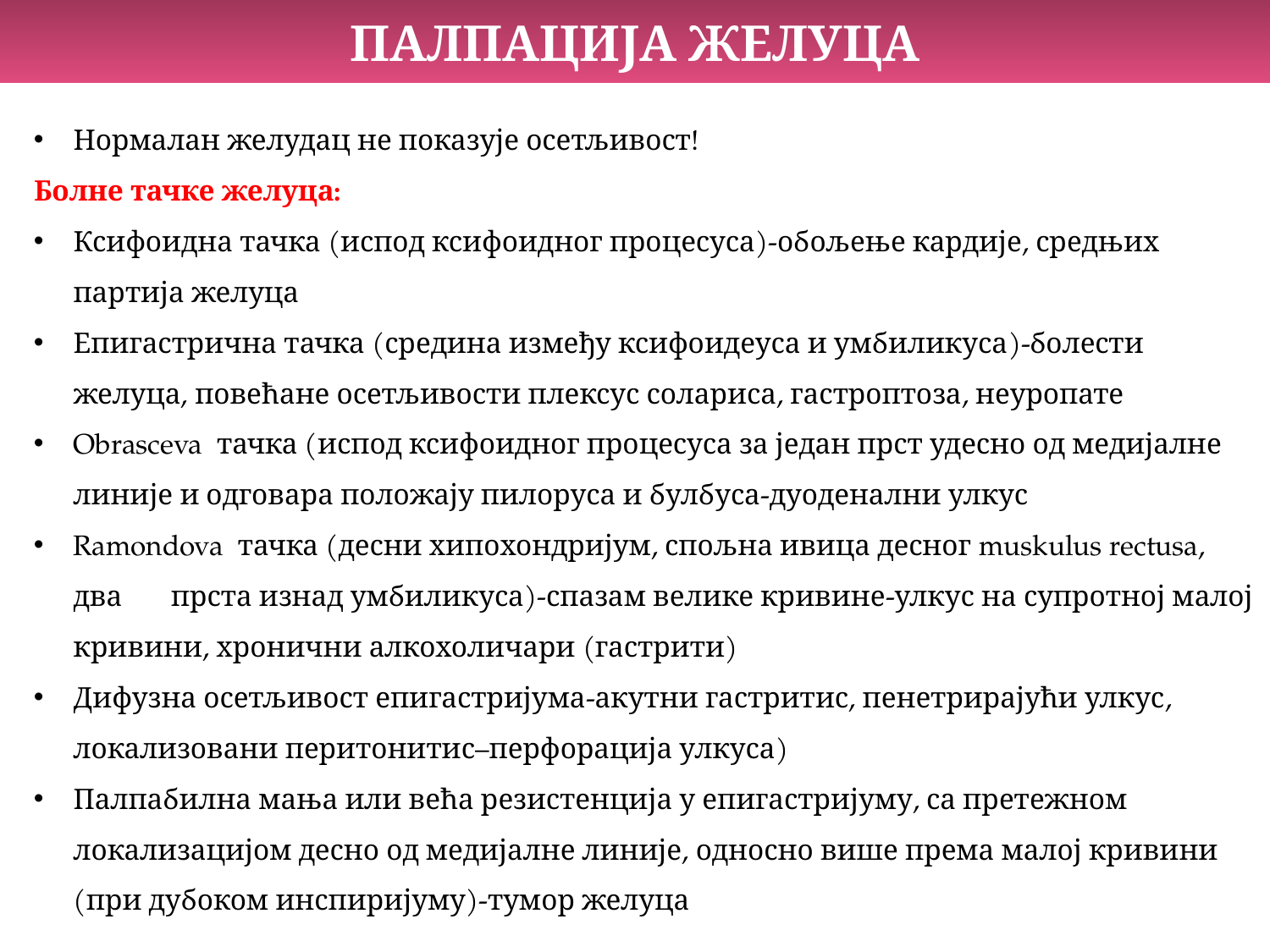

ПАЛПАЦИЈА ЖЕЛУЦА
Нормалан желудац не показује осетљивост!
Болне тачке желуца:
Ксифоидна тачка (испод ксифоидног процесуса)-обољење кардије, средњих партија желуца
Епигастрична тачка (средина између ксифоидеуса и умбиликуса)-болести желуца, повећане осетљивости плексус солариса, гастроптоза, неуропате
Obrasceva  тачка (испод ксифоидног процесуса за један прст удесно од медијалне линије и одговара положају пилоруса и булбуса-дуоденални улкус
Ramondova  тачка (десни хипохондријум, спољна ивица десног muskulus rectusa, два       прста изнад умбиликуса)-спазам велике кривине-улкус на супротној малој кривини, хронични алкохоличари (гастрити)
Дифузна осетљивост епигастријума-акутни гастритис, пенетрирајући улкус, локализовани перитонитис–перфорација улкуса)
Палпабилна мања или већа резистенција у епигастријуму, са претежном локализацијом десно од медијалне линије, односно више према малој кривини (при дубоком инспиријуму)-тумор желуца